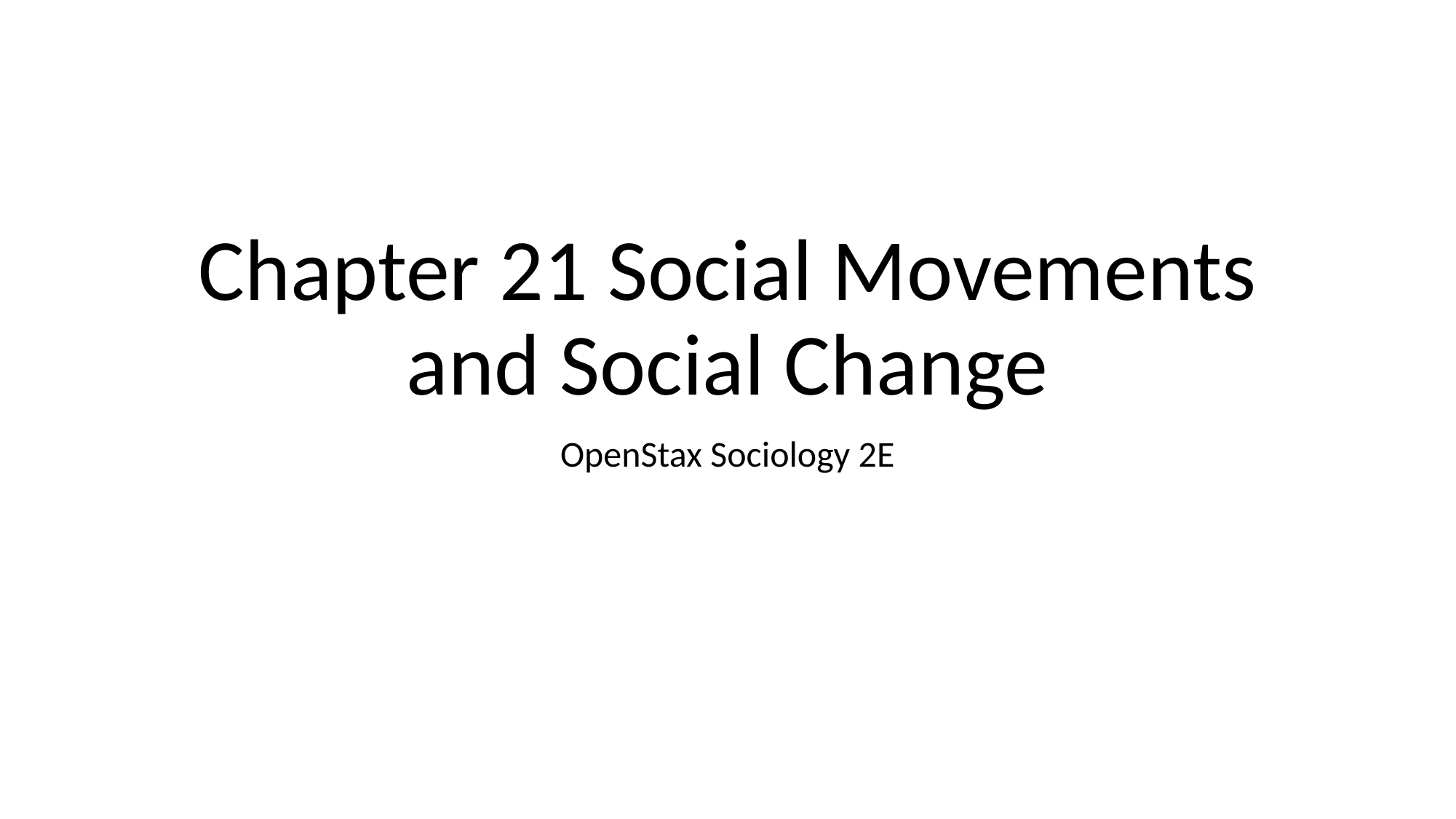

# Chapter 21 Social Movements and Social Change
OpenStax Sociology 2E